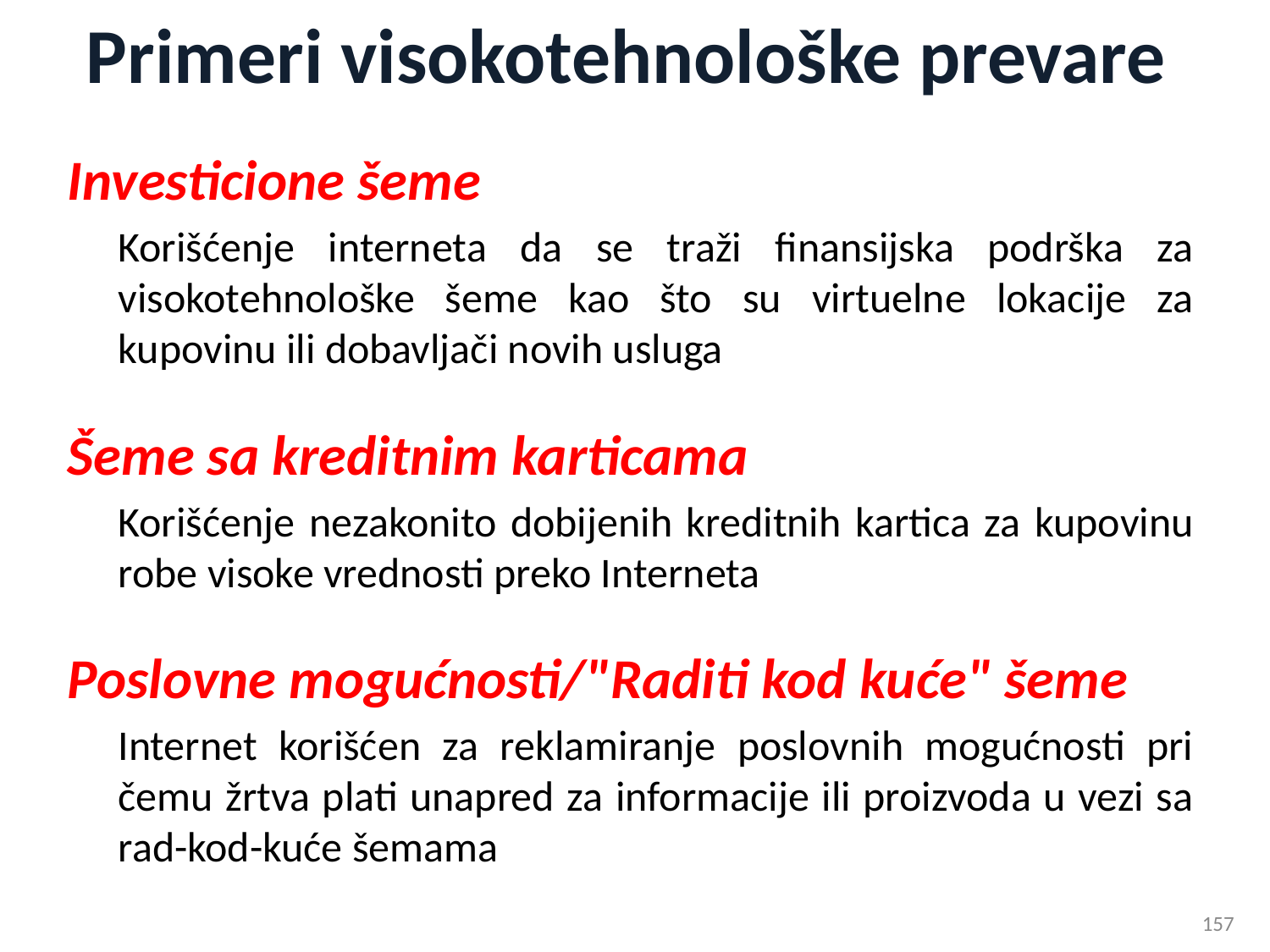

# Primeri visokotehnološke prevare
Investicione šeme
Korišćenje interneta da se traži finansijska podrška za visokotehnološke šeme kao što su virtuelne lokacije za kupovinu ili dobavljači novih usluga

Šeme sa kreditnim karticama
Korišćenje nezakonito dobijenih kreditnih kartica za kupovinu robe visoke vrednosti preko Interneta

Poslovne mogućnosti/"Raditi kod kuće" šeme
Internet korišćen za reklamiranje poslovnih mogućnosti pri čemu žrtva plati unapred za informacije ili proizvoda u vezi sa rad-kod-kuće šemama
157